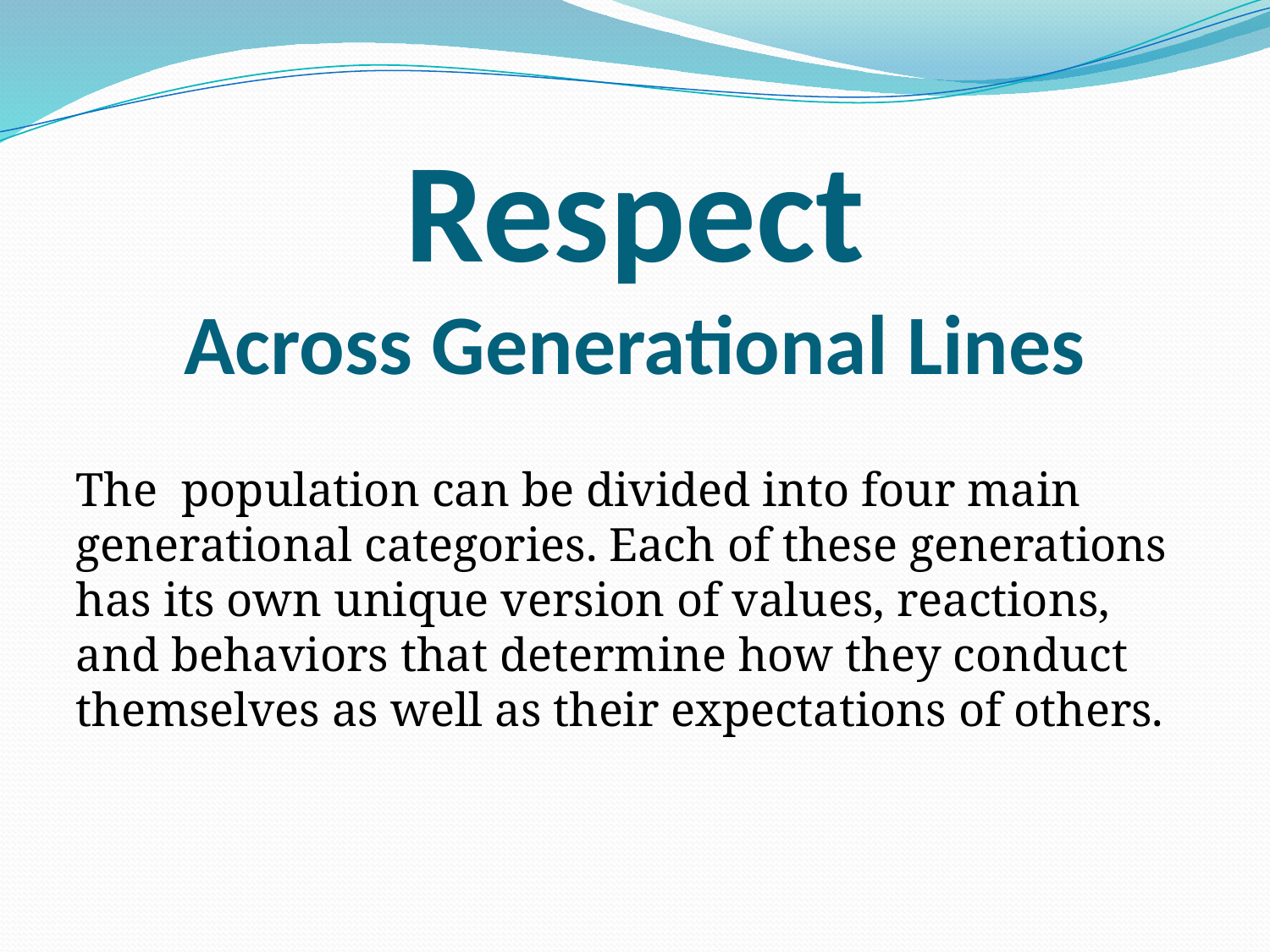

# Respect Across Generational Lines
The  population can be divided into four main generational categories. Each of these generations has its own unique version of values, reactions, and behaviors that determine how they conduct themselves as well as their expectations of others.